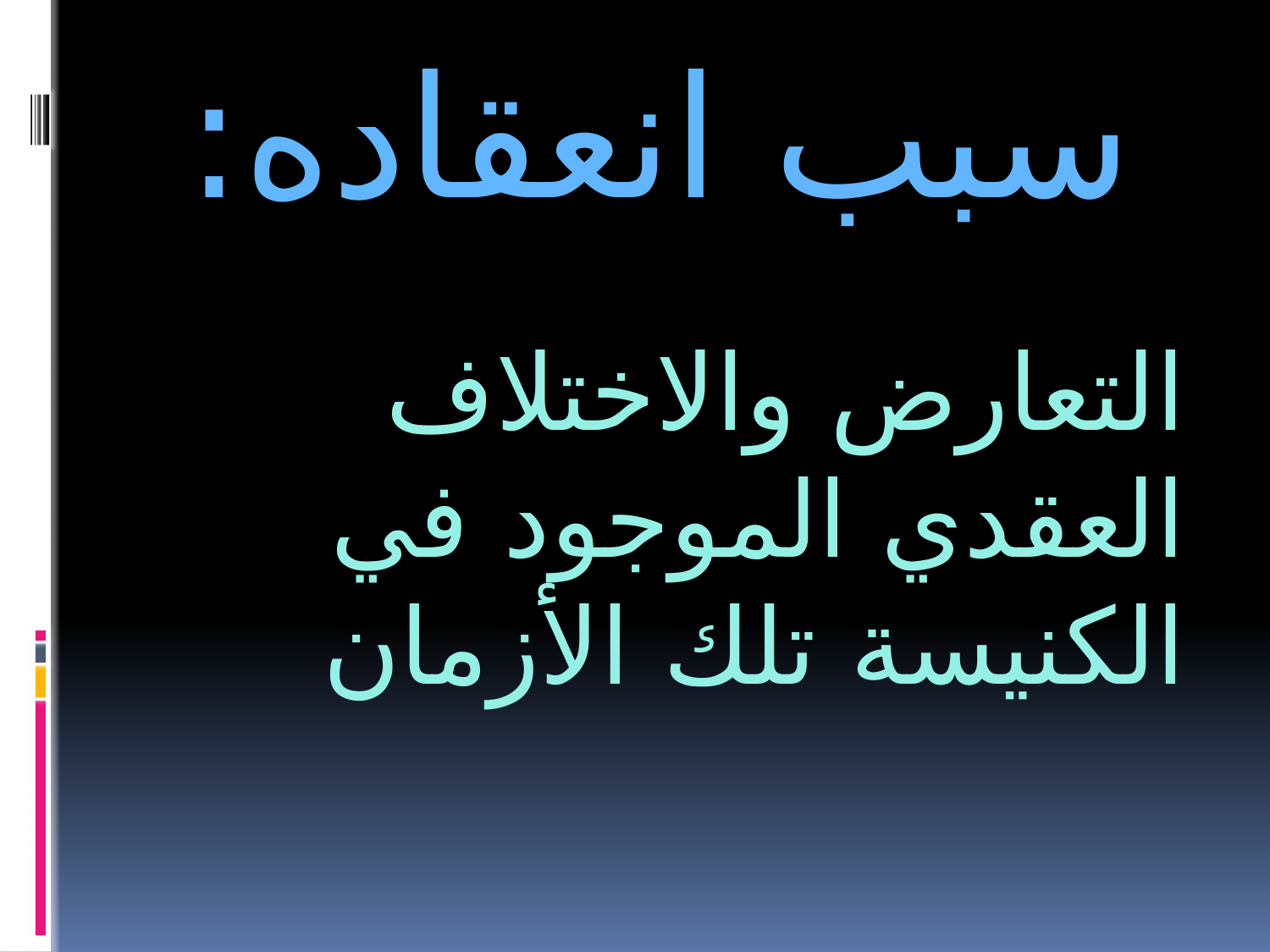

سبب انعقاده:

التعارض والاختلاف العقدي الموجود في الكنيسة تلك الأزمان